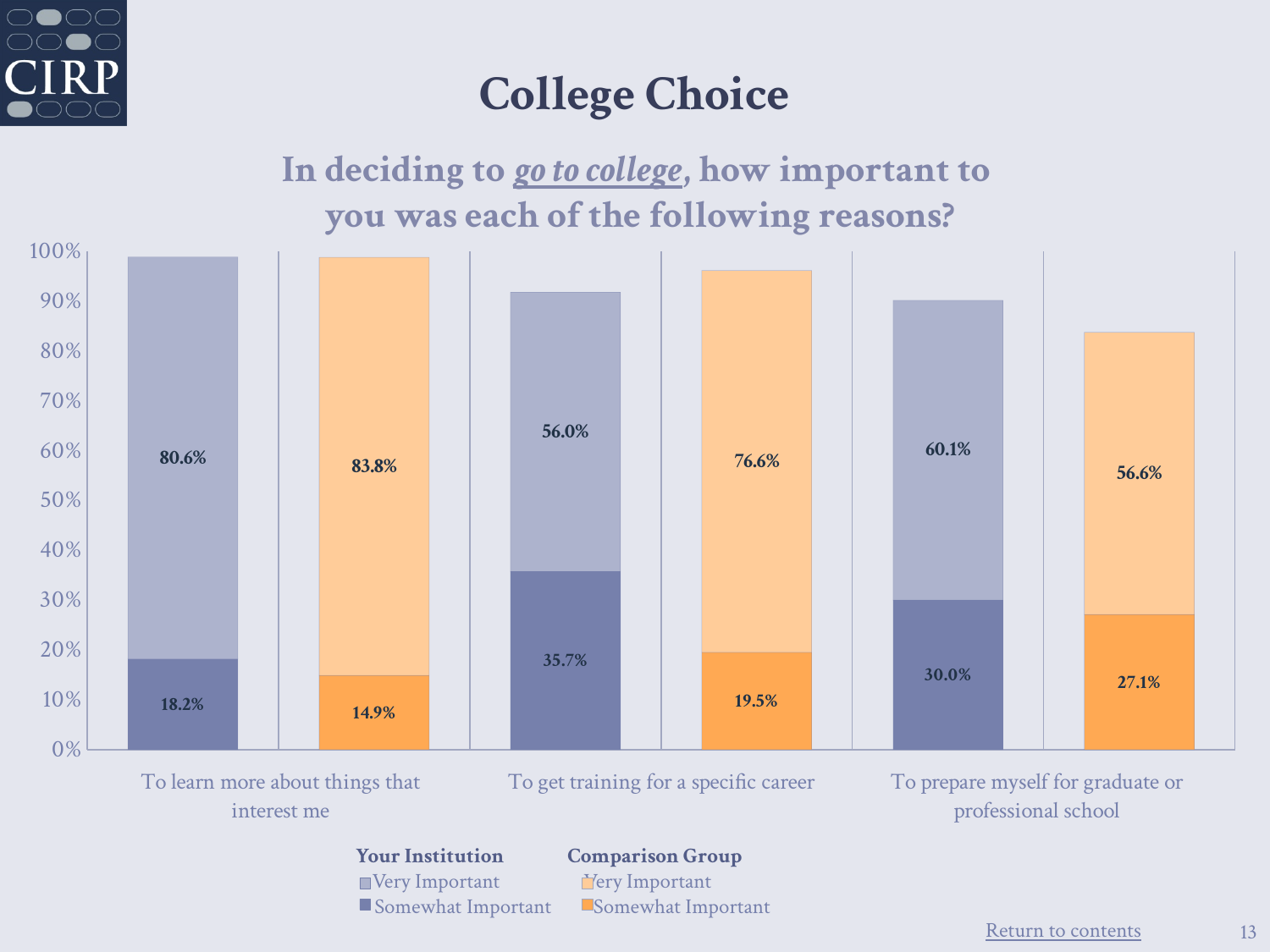

# College Choice
In deciding to go to college, how important to
you was each of the following reasons?

### Chart

| Category |  |  |
|---|---|---|
|  Your Institution | 0.182 | 0.806 |
| Comparison Group | 0.149 | 0.838 |
| Your Institution | 0.357 | 0.56 |
| Comparison Group | 0.195 | 0.766 |
| Your Institution | 0.3 | 0.601 |
| Comparison Group | 0.271 | 0.566 |
 Your Institution               Comparison Group
     Very Important                  Very Important
     Somewhat Important         Somewhat Important

13